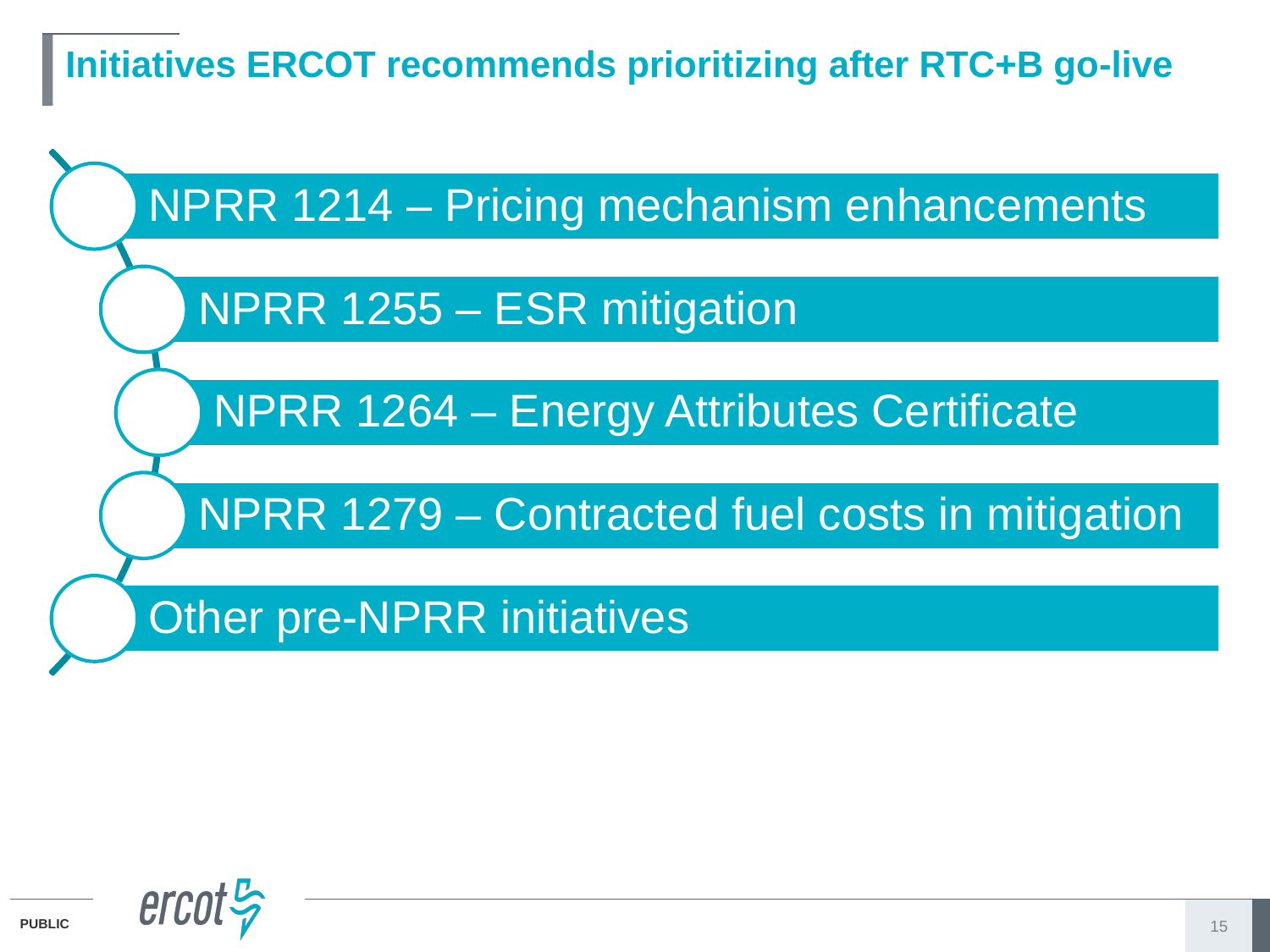

# Initiatives ERCOT recommends prioritizing after RTC+B go-live
NPRR 1214 – Pricing mechanism enhancements
NPRR 1255 – ESR mitigation
NPRR 1264 – Energy Attributes Certificate
NPRR 1279 – Contracted fuel costs in mitigation
Other pre-NPRR initiatives
15